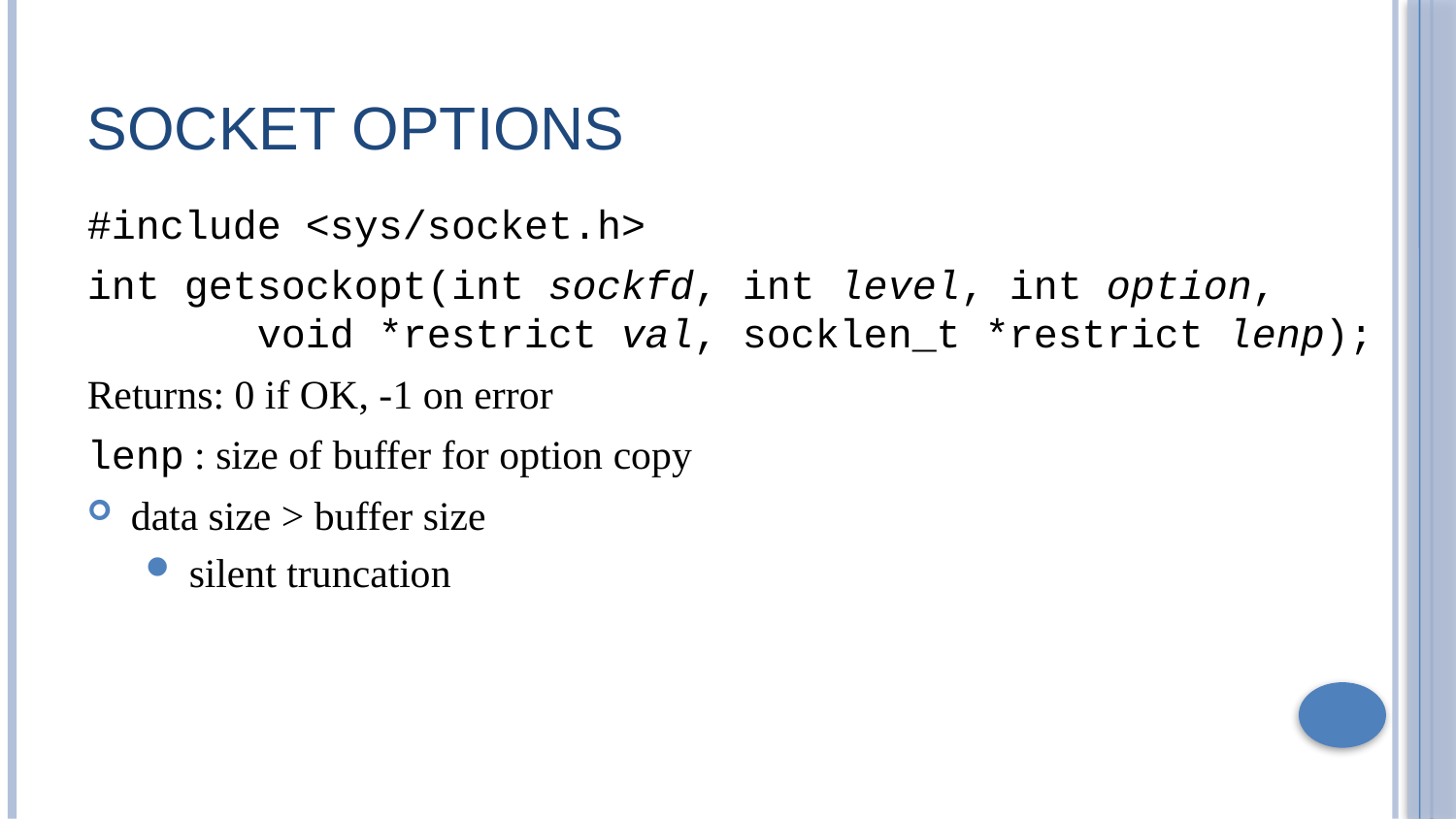

# Socket Options
#include <sys/socket.h>
int getsockopt(int sockfd, int level, int option, 	 void *restrict val, socklen_t *restrict lenp);
Returns: 0 if OK, -1 on error
lenp : size of buffer for option copy
data size > buffer size
silent truncation